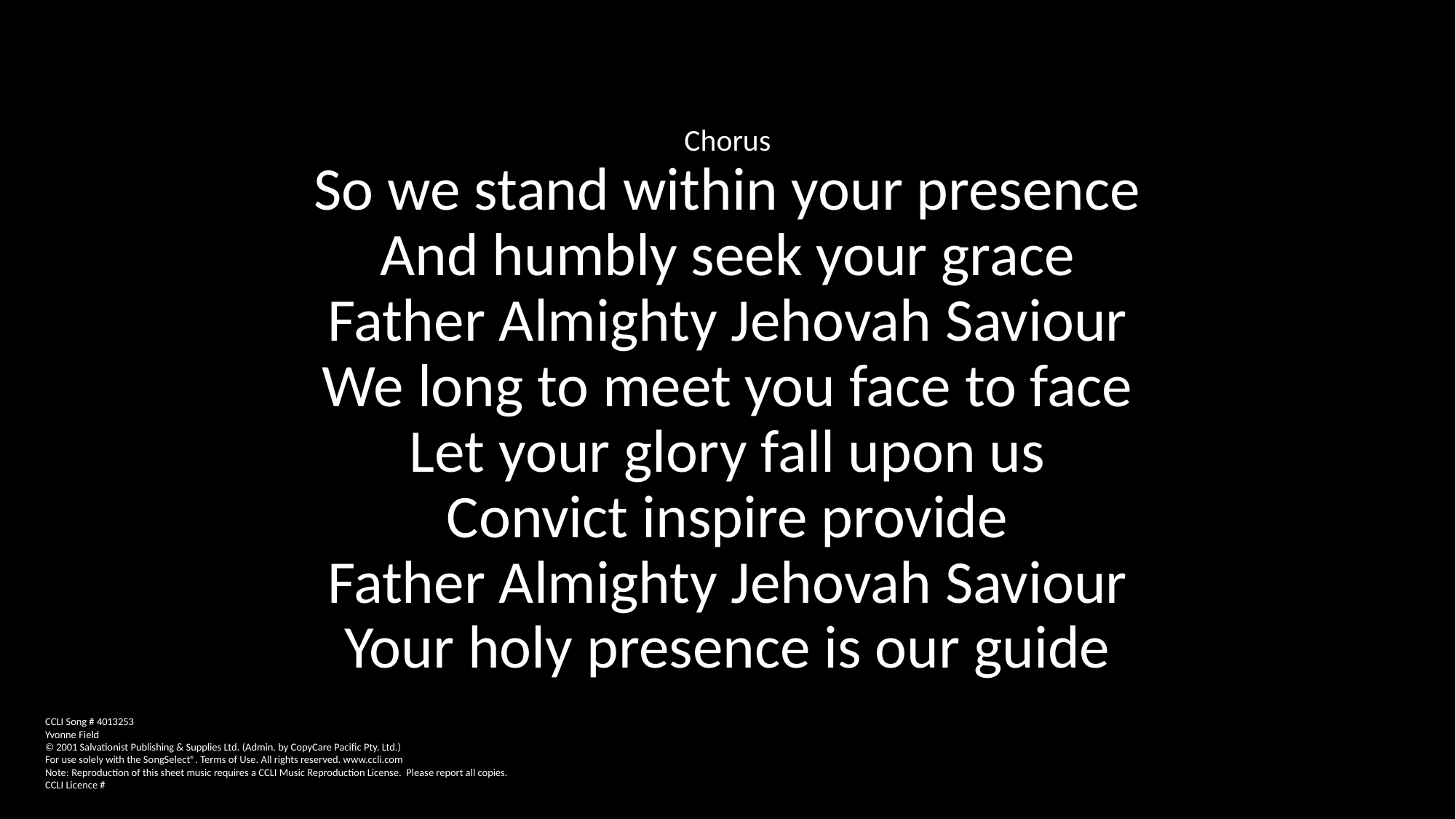

Chorus
So we stand within your presence
And humbly seek your grace
Father Almighty Jehovah Saviour
We long to meet you face to face
Let your glory fall upon us
Convict inspire provide
Father Almighty Jehovah Saviour
Your holy presence is our guide
CCLI Song # 4013253
Yvonne Field
© 2001 Salvationist Publishing & Supplies Ltd. (Admin. by CopyCare Pacific Pty. Ltd.)
For use solely with the SongSelect®. Terms of Use. All rights reserved. www.ccli.com
Note: Reproduction of this sheet music requires a CCLI Music Reproduction License.  Please report all copies.
CCLI Licence #